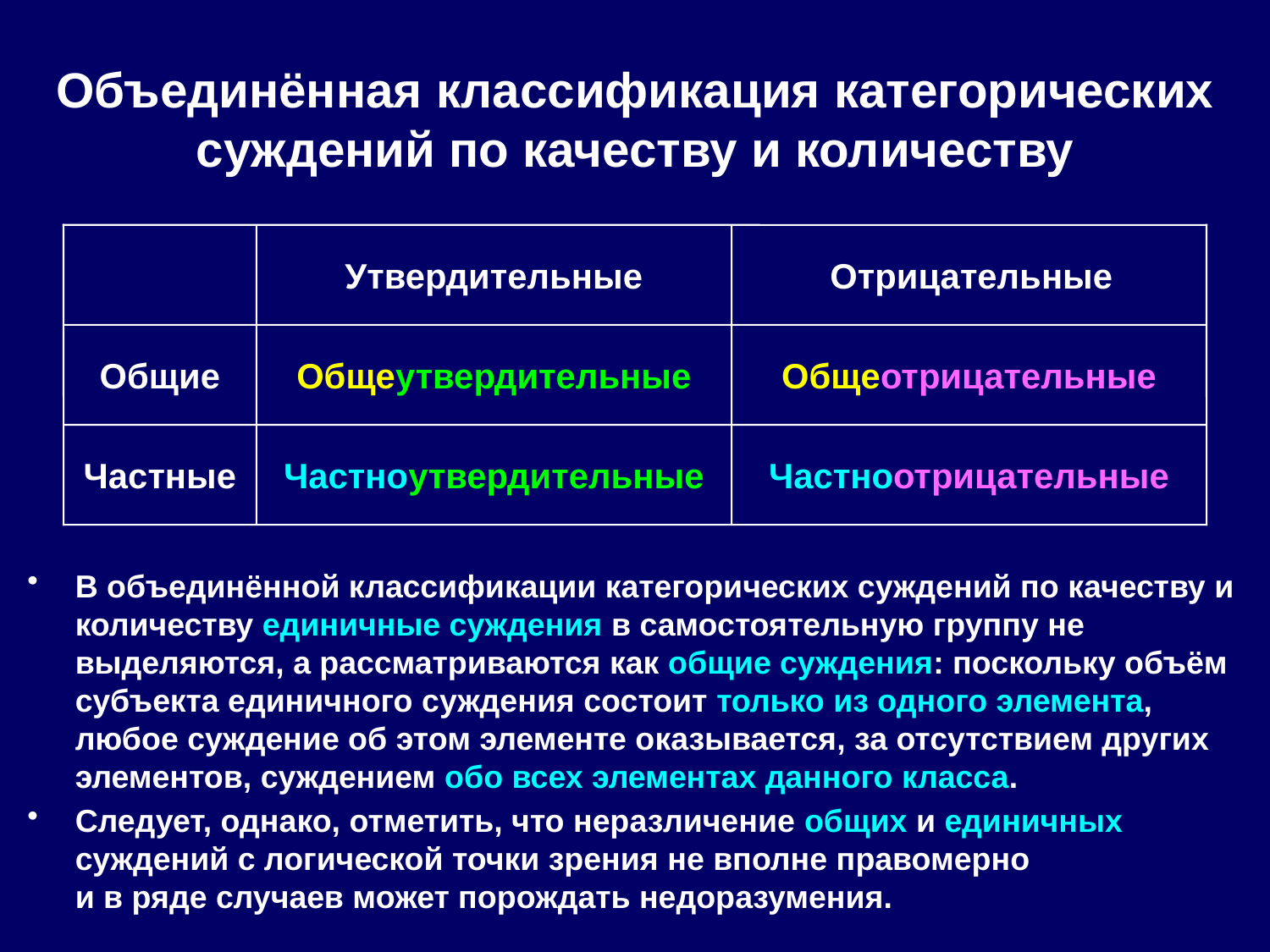

Объединённая классификация категорических суждений по качеству и количеству

Утвердительные

Отрицательные

Общие

Общеутвердительные
Общеотрицательные
Частные

Частноутвердительные
Частноотрицательные

В объединённой классификации категорических суждений по качеству и количеству единичные суждения в самостоятельную группу не выделяются, а рассматриваются как общие суждения: поскольку объём субъекта единичного суждения состоит только из одного элемента, любое суждение об этом элементе оказывается, за отсутствием других элементов, суждением обо всех элементах данного класса.
Следует, однако, отметить, что неразличение общих и единичных суждений с логической точки зрения не вполне правомерно
и в ряде случаев может порождать недоразумения.